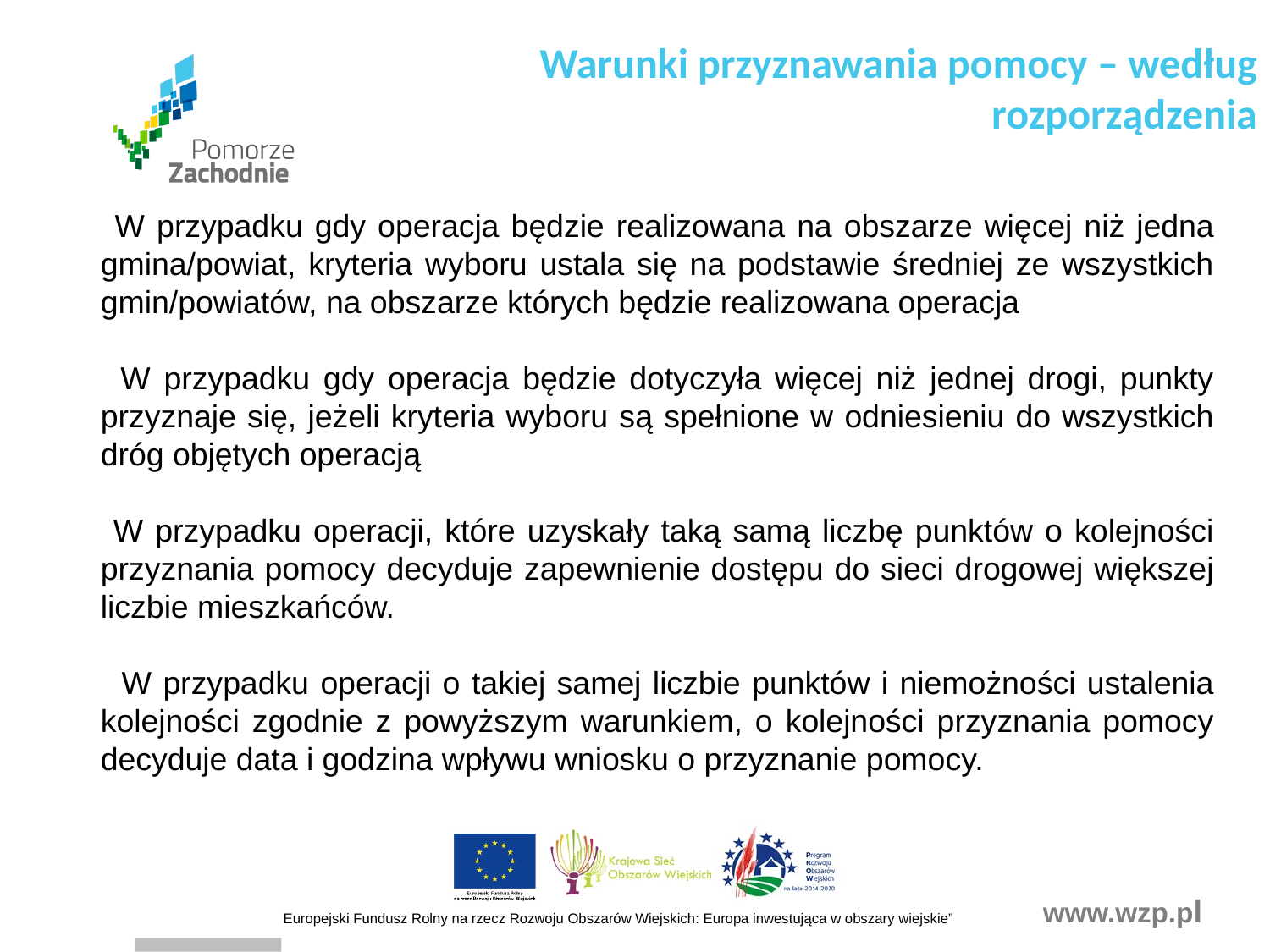

Warunki przyznawania pomocy – według rozporządzenia
      W przypadku gdy operacja będzie realizowana na obszarze więcej niż jedna gmina/powiat, kryteria wyboru ustala się na podstawie średniej ze wszystkich gmin/powiatów, na obszarze których będzie realizowana operacja

     W przypadku gdy operacja będzie dotyczyła więcej niż jednej drogi, punkty przyznaje się, jeżeli kryteria wyboru są spełnione w odniesieniu do wszystkich dróg objętych operacją

     W przypadku operacji, które uzyskały taką samą liczbę punktów o kolejności przyznania pomocy decyduje zapewnienie dostępu do sieci drogowej większej liczbie mieszkańców.

      W przypadku operacji o takiej samej liczbie punktów i niemożności ustalenia kolejności zgodnie z powyższym warunkiem, o kolejności przyznania pomocy decyduje data i godzina wpływu wniosku o przyznanie pomocy.